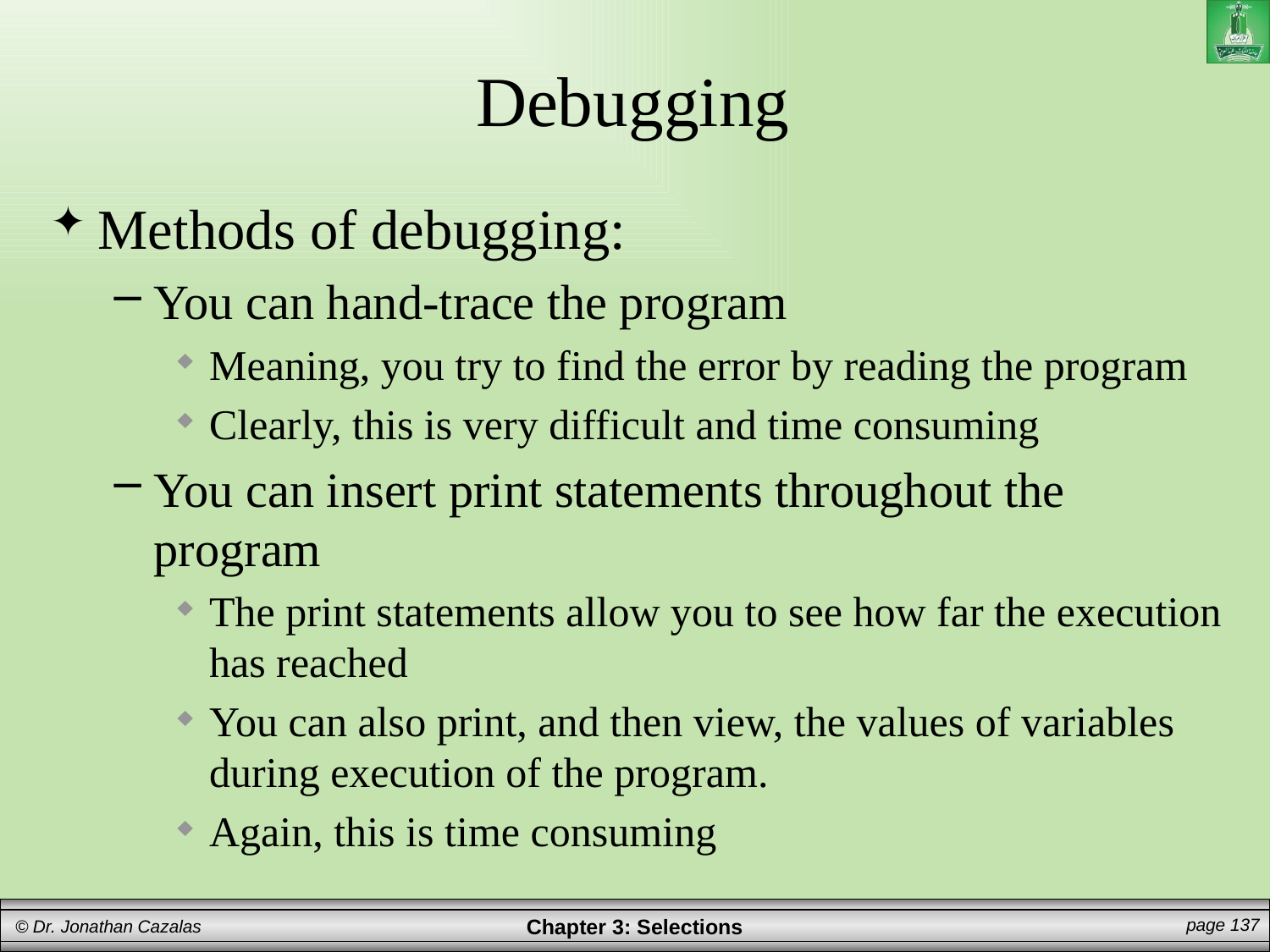

# Debugging
Methods of debugging:
You can hand-trace the program
Meaning, you try to find the error by reading the program
Clearly, this is very difficult and time consuming
You can insert print statements throughout the program
The print statements allow you to see how far the execution has reached
You can also print, and then view, the values of variables during execution of the program.
Again, this is time consuming